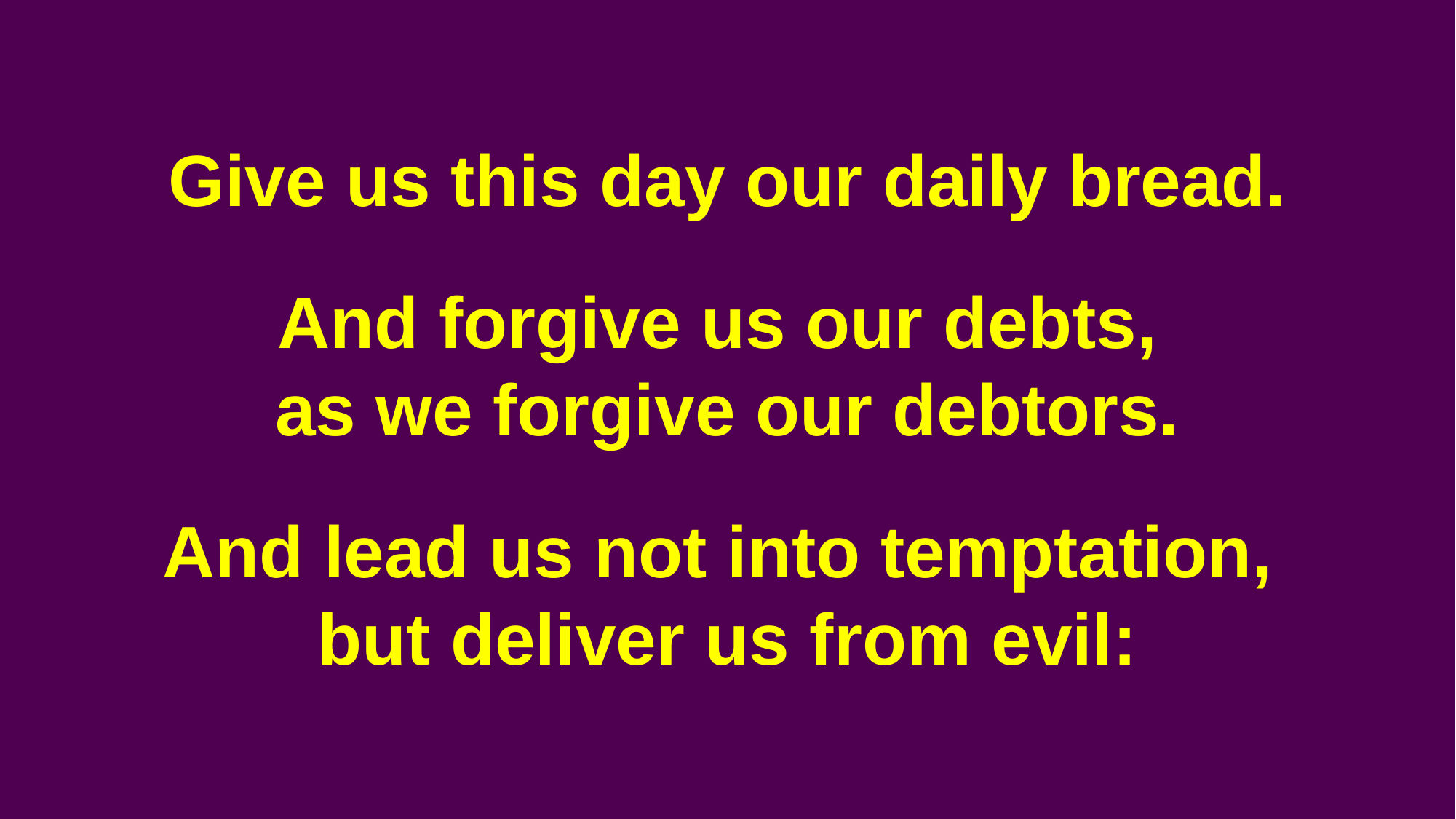

Give us this day our daily bread.
And forgive us our debts,
as we forgive our debtors.
And lead us not into temptation,
but deliver us from evil: